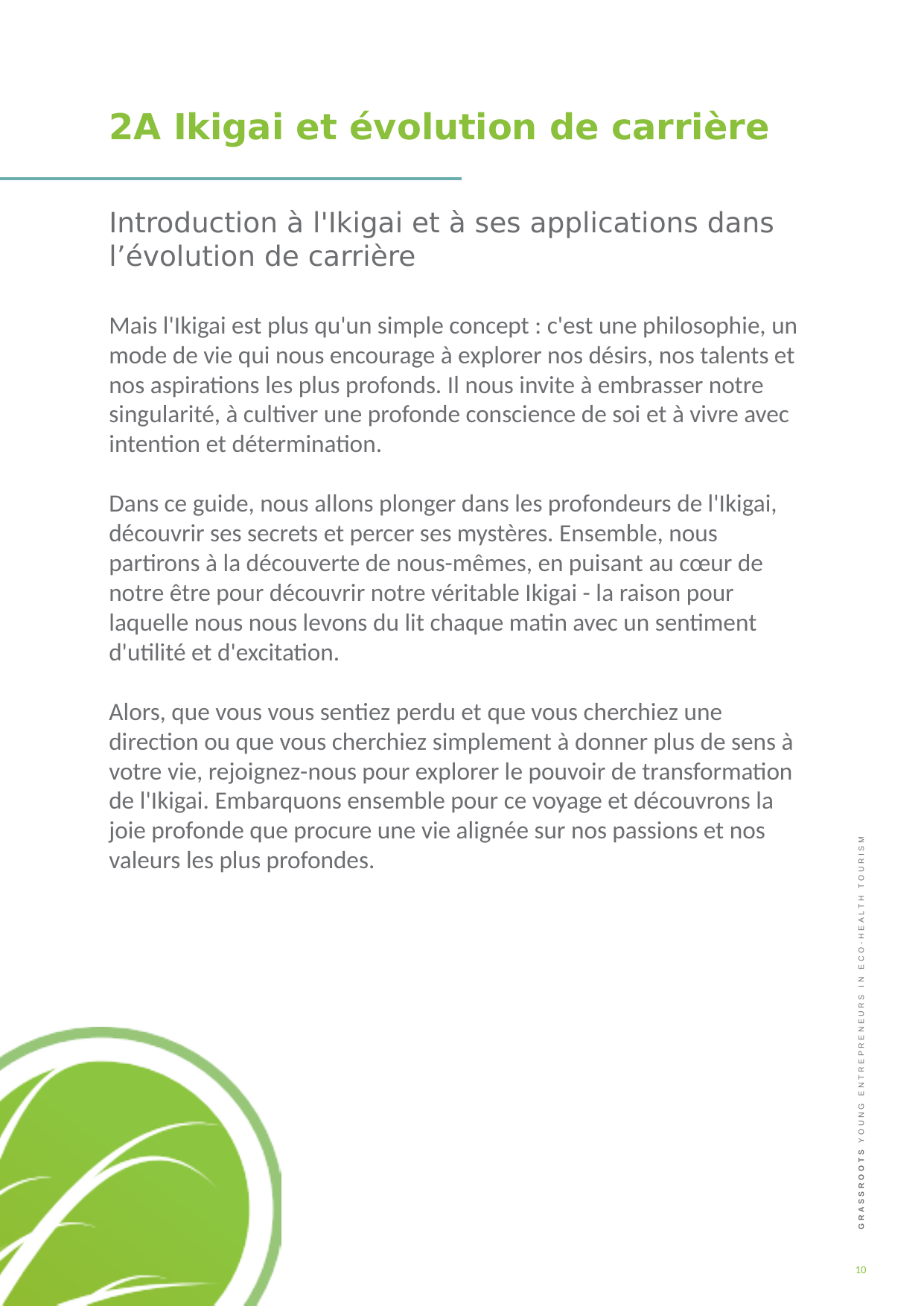

2A Ikigai et évolution de carrière
Introduction à l'Ikigai et à ses applications dans l’évolution de carrière
Mais l'Ikigai est plus qu'un simple concept : c'est une philosophie, un mode de vie qui nous encourage à explorer nos désirs, nos talents et nos aspirations les plus profonds. Il nous invite à embrasser notre singularité, à cultiver une profonde conscience de soi et à vivre avec intention et détermination.
Dans ce guide, nous allons plonger dans les profondeurs de l'Ikigai, découvrir ses secrets et percer ses mystères. Ensemble, nous partirons à la découverte de nous-mêmes, en puisant au cœur de notre être pour découvrir notre véritable Ikigai - la raison pour laquelle nous nous levons du lit chaque matin avec un sentiment d'utilité et d'excitation.
Alors, que vous vous sentiez perdu et que vous cherchiez une direction ou que vous cherchiez simplement à donner plus de sens à votre vie, rejoignez-nous pour explorer le pouvoir de transformation de l'Ikigai. Embarquons ensemble pour ce voyage et découvrons la joie profonde que procure une vie alignée sur nos passions et nos valeurs les plus profondes.

10